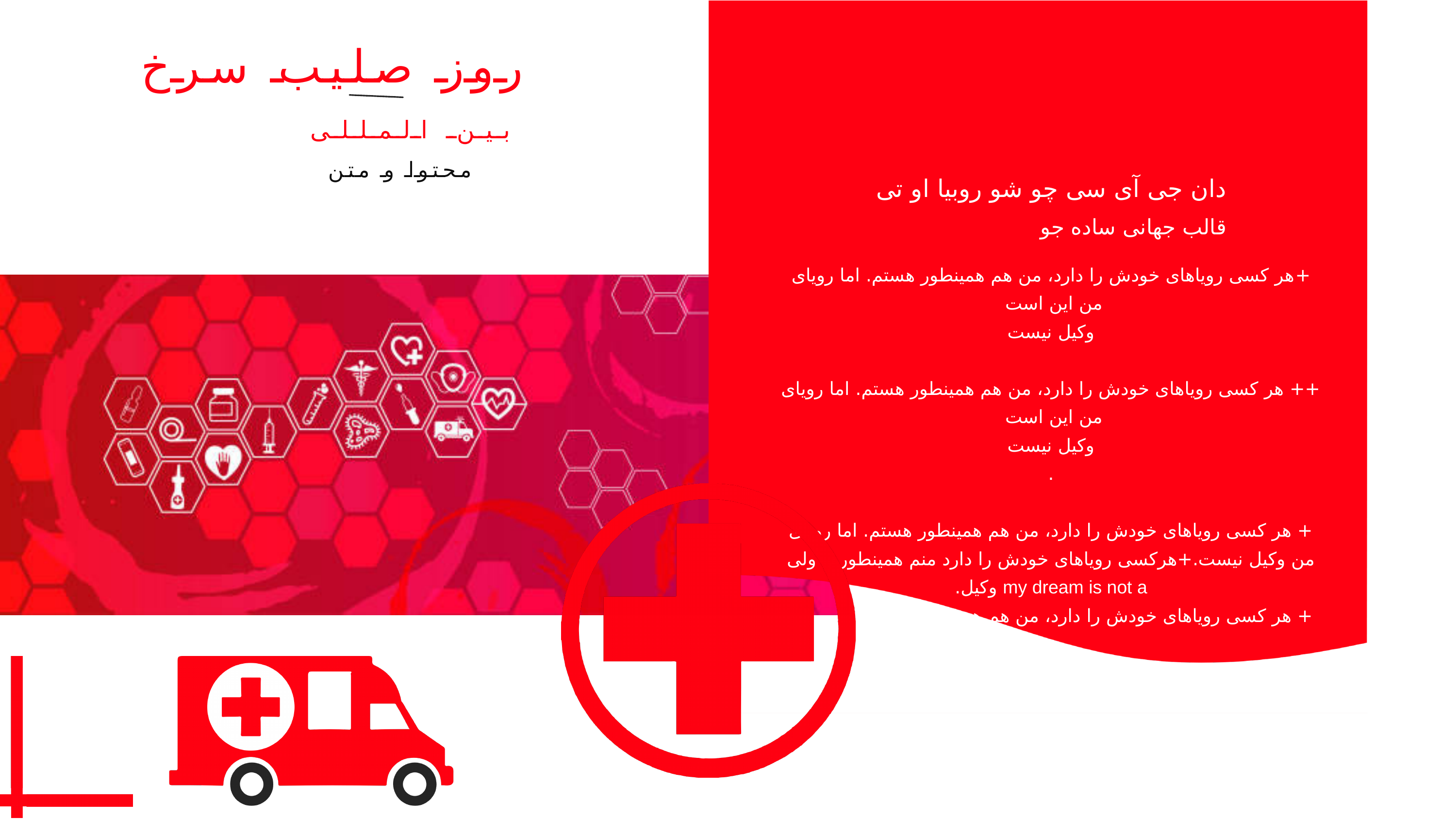

روز صلیب سرخ

بین المللی
محتوا و متن
دان جی آی سی چو شو روبیا او تی
قالب جهانی ساده جو
+ هر کسی رویاهای خودش را دارد، من هم همینطور هستم. اما رویای من این است
وکیل نیست

++ هر کسی رویاهای خودش را دارد، من هم همینطور هستم. اما رویای من این است
وکیل نیست
.

+ هر کسی رویاهای خودش را دارد، من هم همینطور هستم. اما رویای من وکیل نیست.+هرکسی رویاهای خودش را دارد منم همینطورم. ولی my dream is not a وکیل.
+ هر کسی رویاهای خودش را دارد، من هم همینطور هستم. اما رویای من و
کیل نیست.